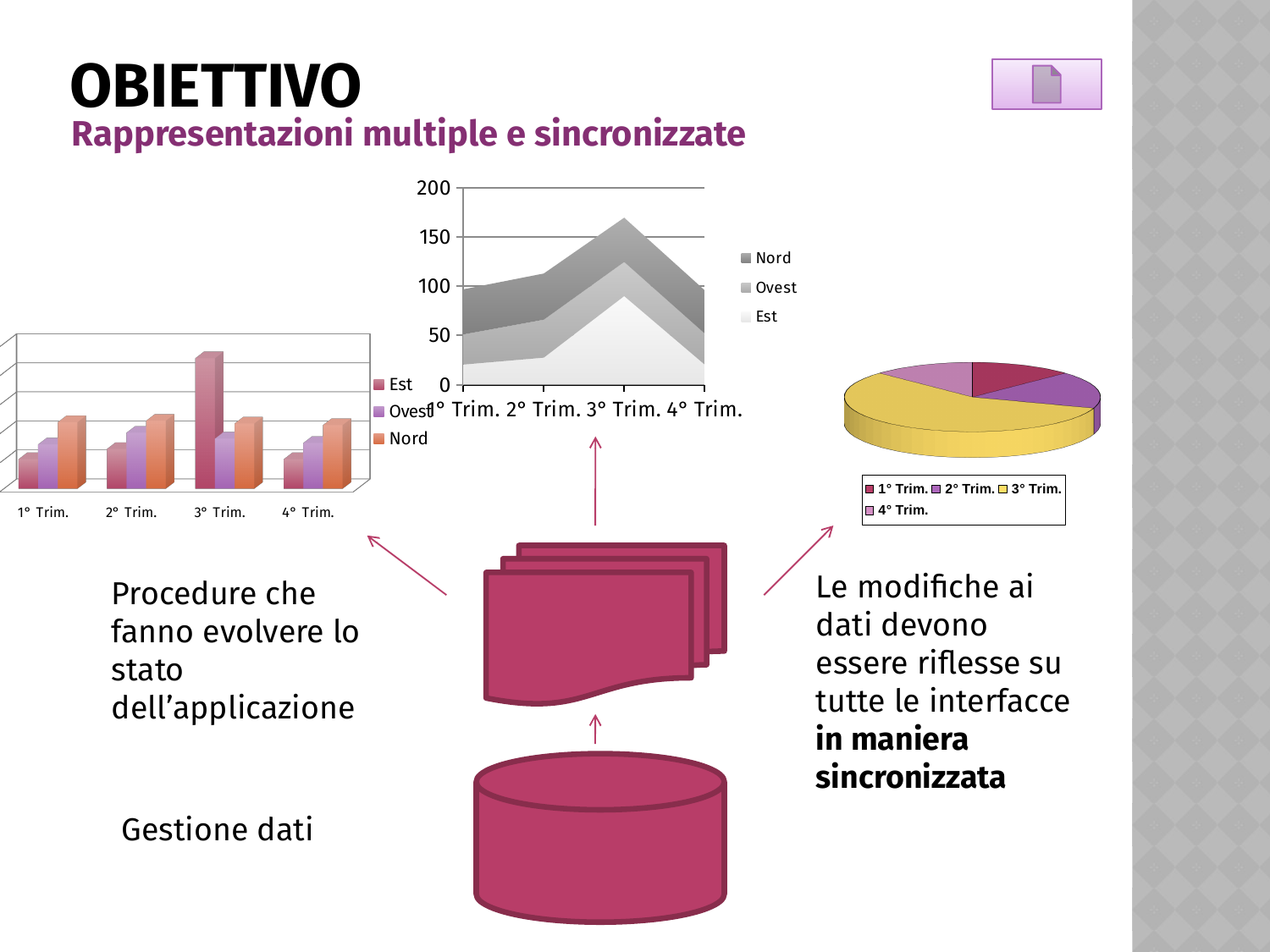

# OBIETTIVO

Rappresentazioni multiple e sincronizzate

### Chart

| Category | Est | Ovest | Nord |
|---|---|---|---|
| 1° Trim. | 20.4 | 30.6 | 45.9 |
| 2° Trim. | 27.4 | 38.6 | 46.9 |
| 3° Trim. | 90.0 | 34.6 | 45.0 |
| 4° Trim. | 20.4 | 31.6 | 43.9 |

[unsupported chart]

[unsupported chart]

Le modifiche ai dati devono essere riflesse su tutte le interfacce in maniera sincronizzata
Procedure che fanno evolvere lo stato dell’applicazione

Gestione dati